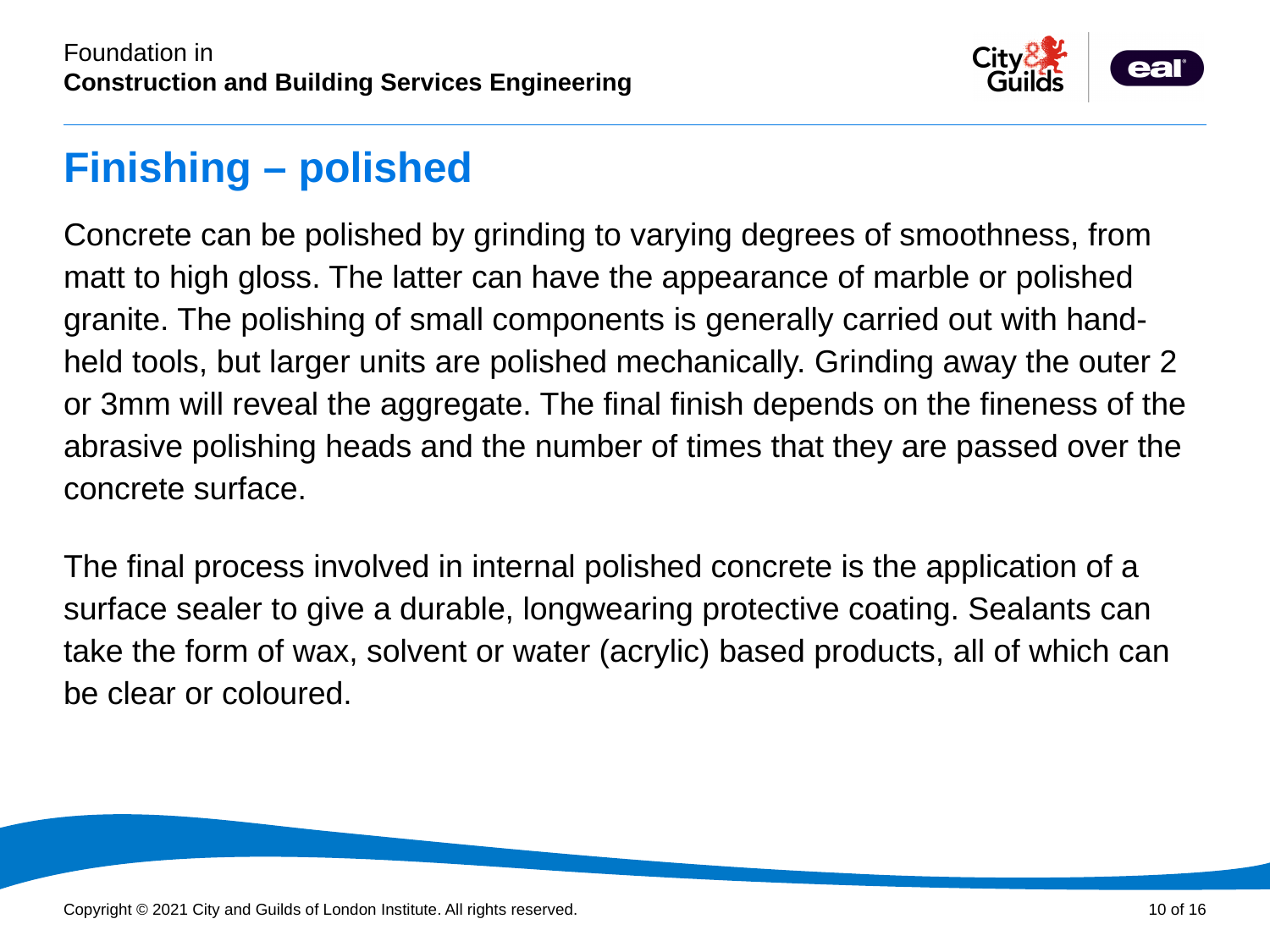

# Finishing – polished
Concrete can be polished by grinding to varying degrees of smoothness, from matt to high gloss. The latter can have the appearance of marble or polished granite. The polishing of small components is generally carried out with hand-held tools, but larger units are polished mechanically. Grinding away the outer 2 or 3mm will reveal the aggregate. The final finish depends on the fineness of the abrasive polishing heads and the number of times that they are passed over the concrete surface.
The final process involved in internal polished concrete is the application of a surface sealer to give a durable, longwearing protective coating. Sealants can take the form of wax, solvent or water (acrylic) based products, all of which can be clear or coloured.